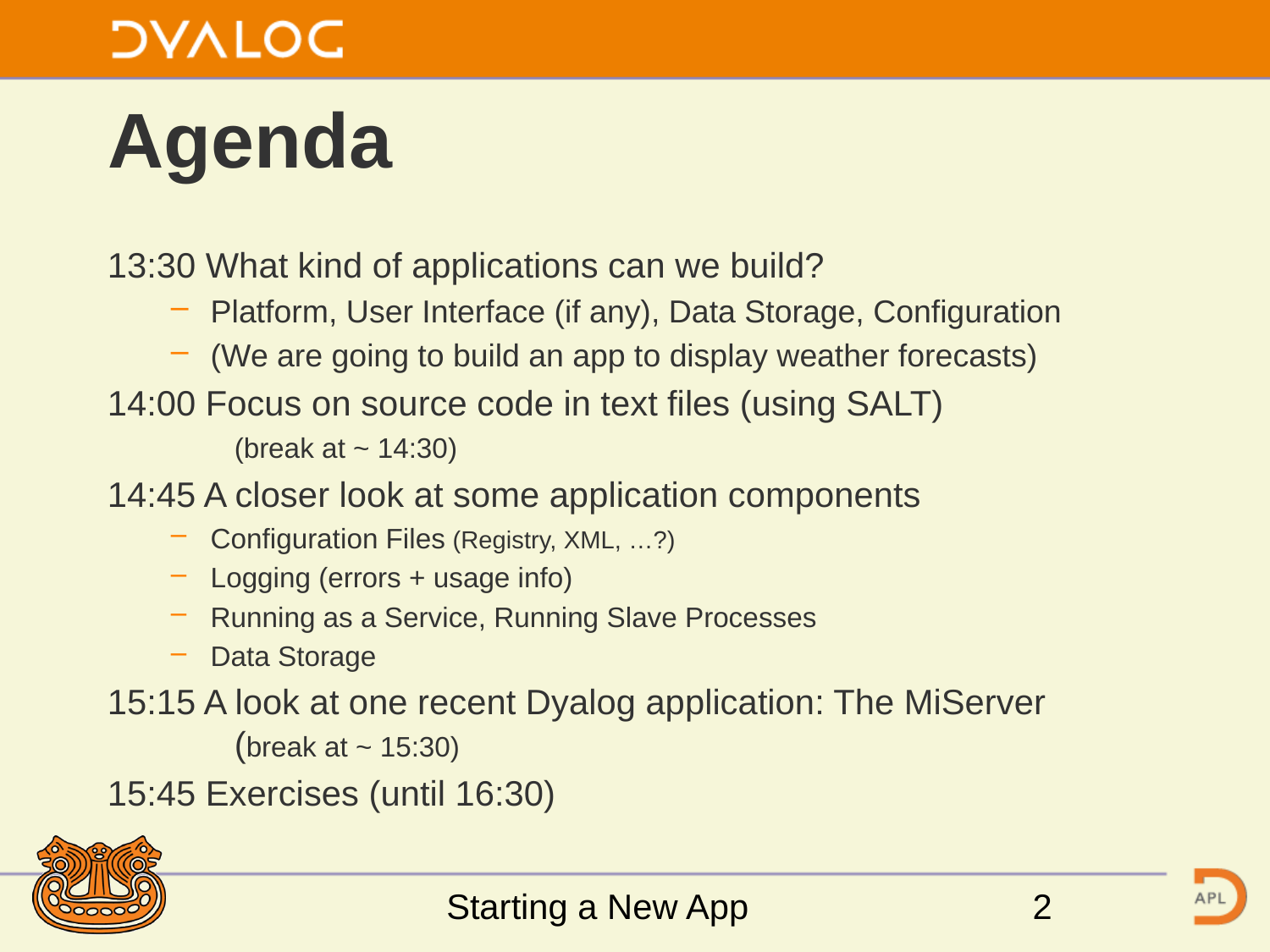

# Agenda
13:30 What kind of applications can we build?
Platform, User Interface (if any), Data Storage, Configuration
(We are going to build an app to display weather forecasts)
14:00 Focus on source code in text files (using SALT)
    	(break at ~ 14:30)
14:45 A closer look at some application components
Configuration Files (Registry, XML, …?)
Logging (errors + usage info)
Running as a Service, Running Slave Processes
Data Storage
15:15 A look at one recent Dyalog application: The MiServer
	(break at ~ 15:30)
15:45 Exercises (until 16:30)

Starting a New App
2